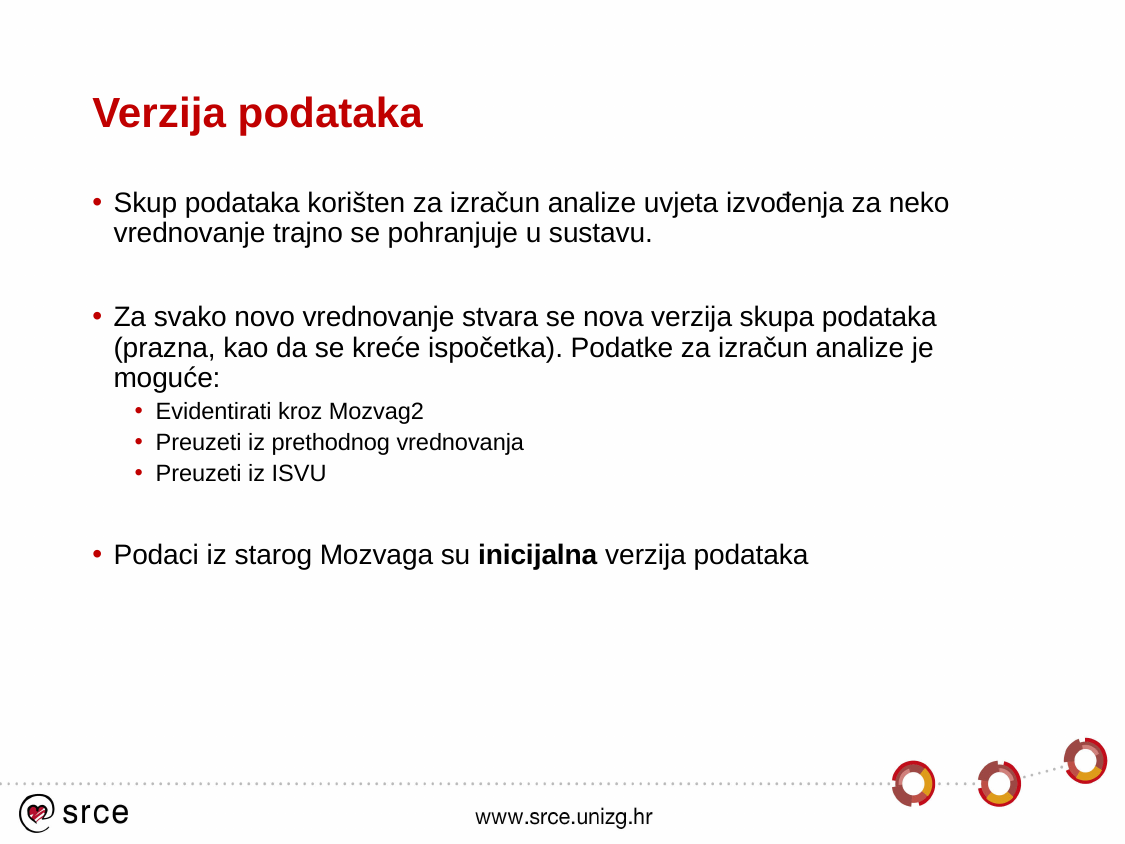

# Verzija podataka
Skup podataka korišten za izračun analize uvjeta izvođenja za neko vrednovanje trajno se pohranjuje u sustavu.

Za svako novo vrednovanje stvara se nova verzija skupa podataka (prazna, kao da se kreće ispočetka). Podatke za izračun analize je moguće:
Evidentirati kroz Mozvag2
Preuzeti iz prethodnog vrednovanja
Preuzeti iz ISVU

Podaci iz starog Mozvaga su inicijalna verzija podataka